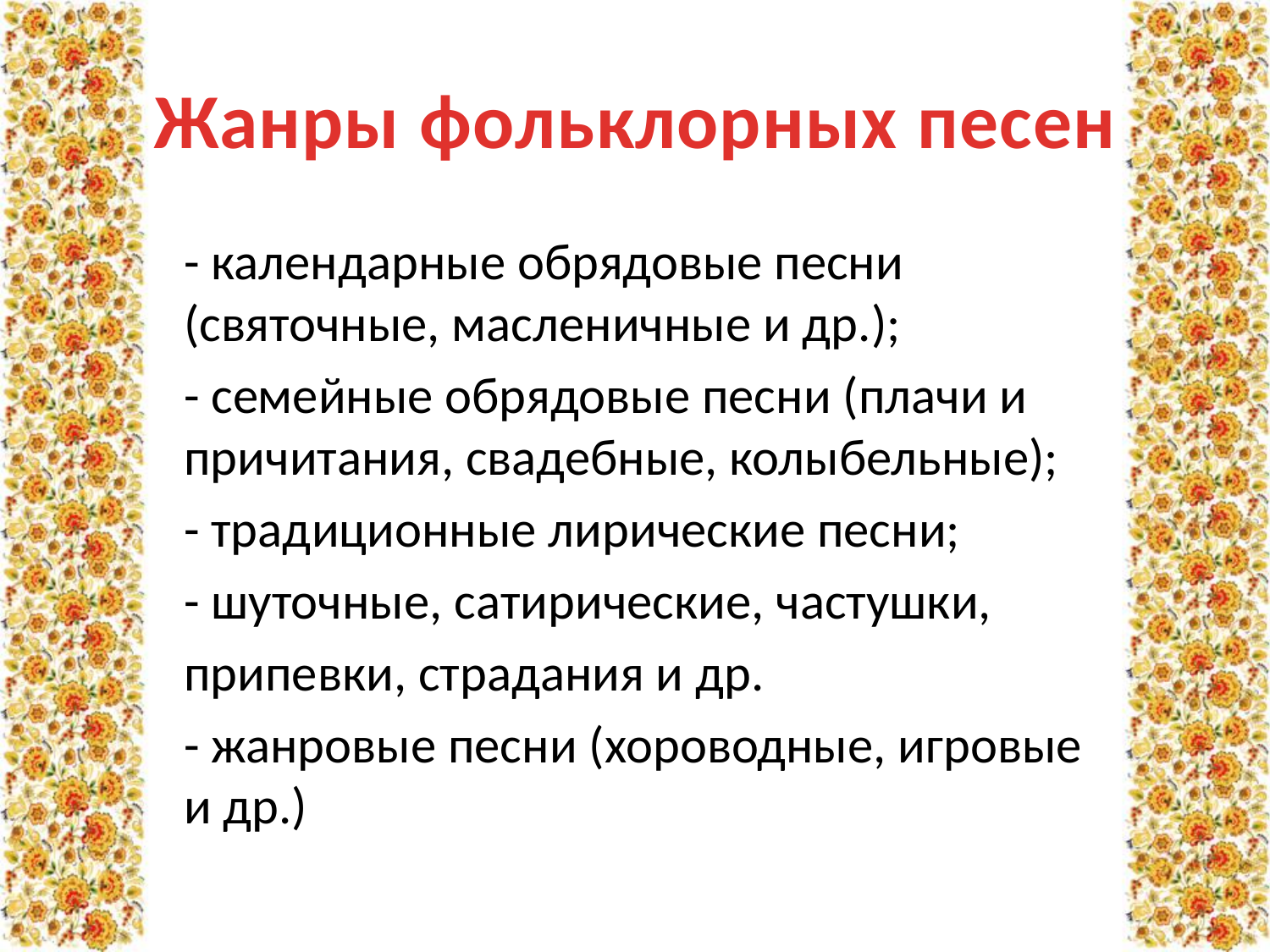

# Жанры фольклорных песен
- календарные обрядовые песни (святочные, масленичные и др.);
- семейные обрядовые песни (плачи и причитания, свадебные, колыбельные);
- традиционные лирические песни;
- шуточные, сатирические, частушки,
припевки, страдания и др.
- жанровые песни (хороводные, игровые и др.)